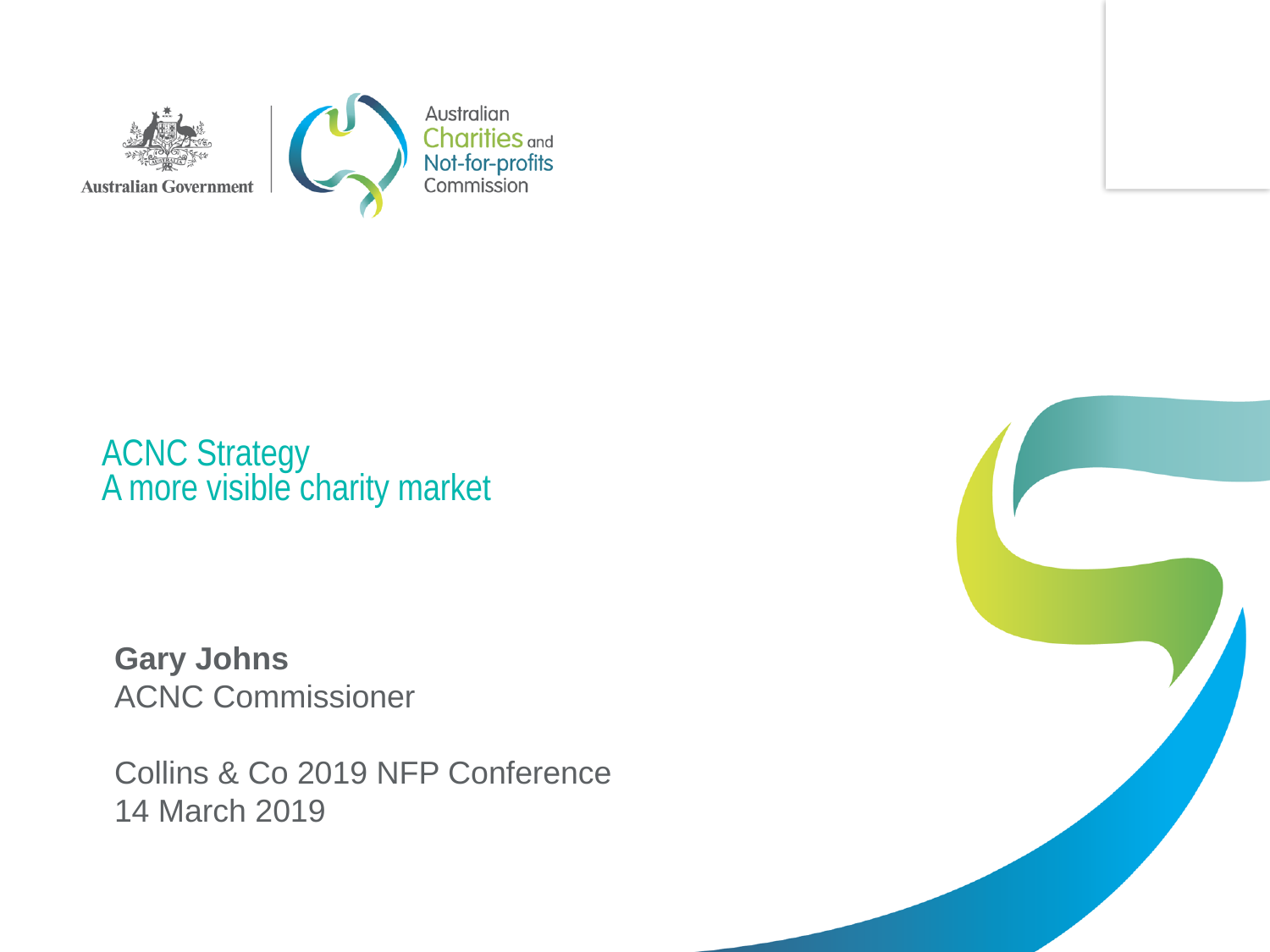

# ACNC Strategy A more visible charity market
Gary Johns
ACNC Commissioner

Collins & Co 2019 NFP Conference
14 March 2019